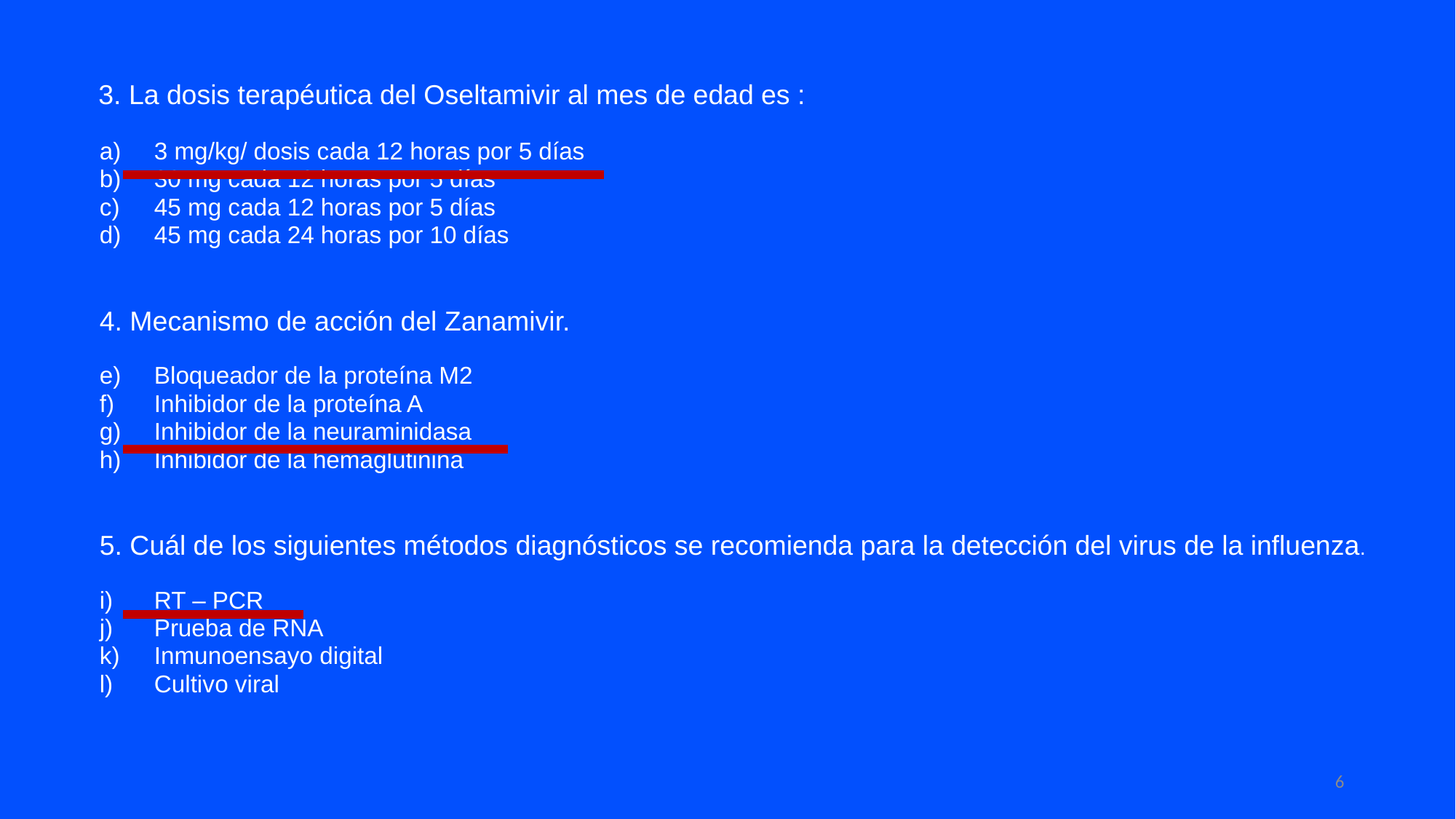

#

       3. La dosis terapéutica del Oseltamivir al mes de edad es :

3 mg/kg/ dosis cada 12 horas por 5 días
30 mg cada 12 horas por 5 días
45 mg cada 12 horas por 5 días
45 mg cada 24 horas por 10 días

4. Mecanismo de acción del Zanamivir.

Bloqueador de la proteína M2
Inhibidor de la proteína A
Inhibidor de la neuraminidasa
Inhibidor de la hemaglutinina

5. Cuál de los siguientes métodos diagnósticos se recomienda para la detección del virus de la influenza.

RT – PCR
Prueba de RNA
Inmunoensayo digital
Cultivo viral

6